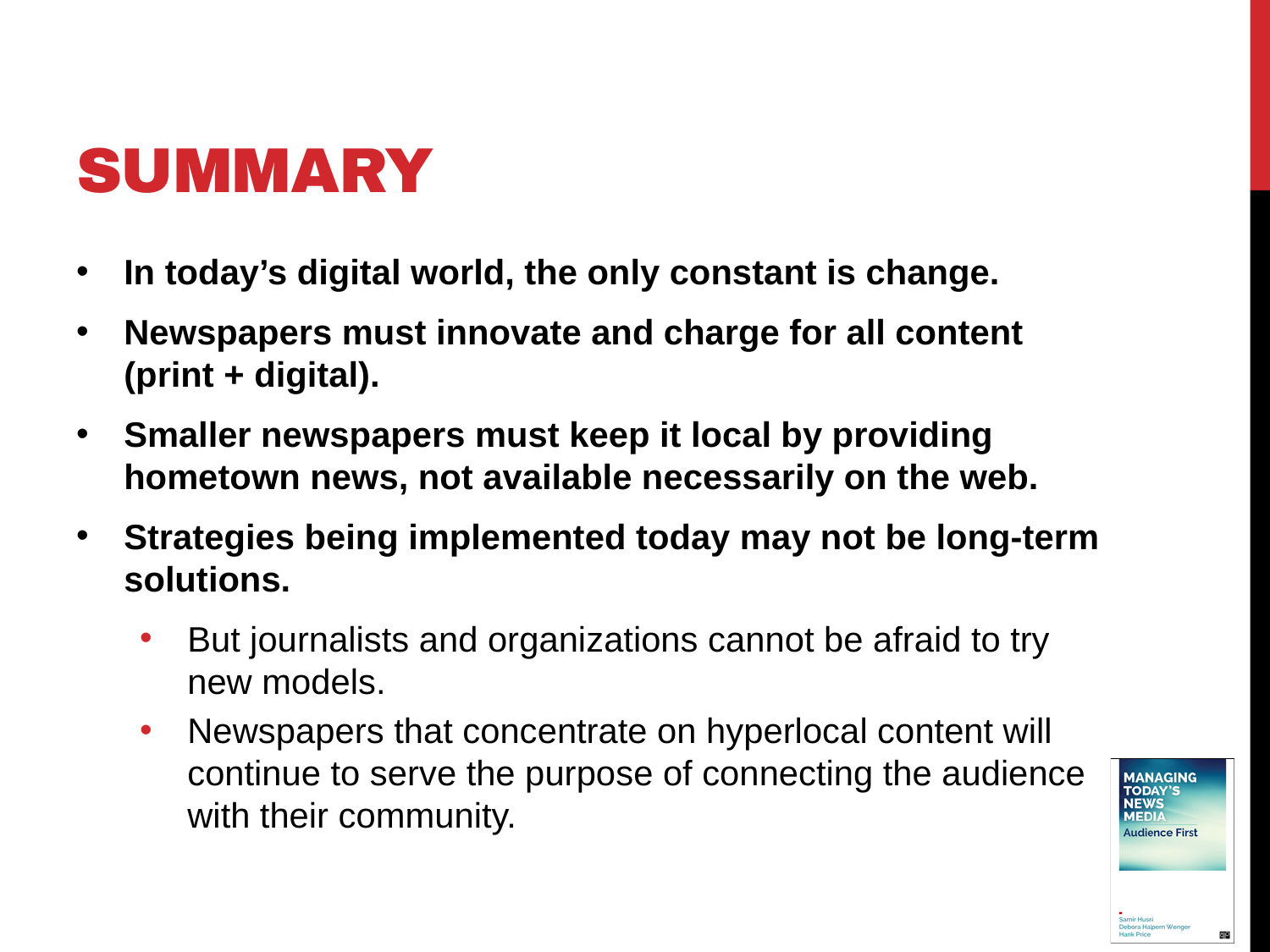

# summary
In today’s digital world, the only constant is change.
Newspapers must innovate and charge for all content (print + digital).
Smaller newspapers must keep it local by providing hometown news, not available necessarily on the web.
Strategies being implemented today may not be long-term solutions.
But journalists and organizations cannot be afraid to try new models.
Newspapers that concentrate on hyperlocal content will continue to serve the purpose of connecting the audience with their community.